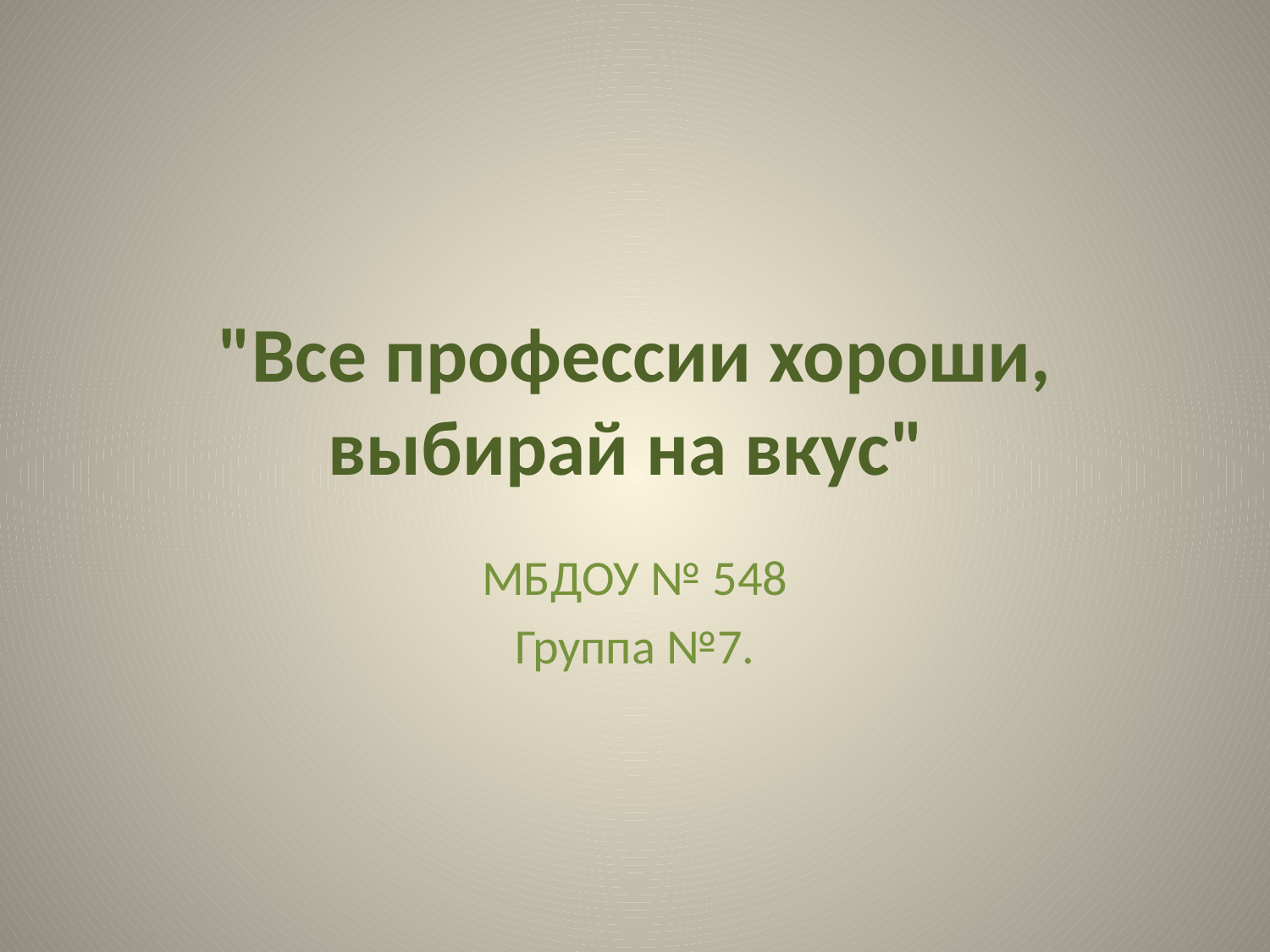

# "Все профессии хороши, выбирай на вкус"
МБДОУ № 548
Группа №7.